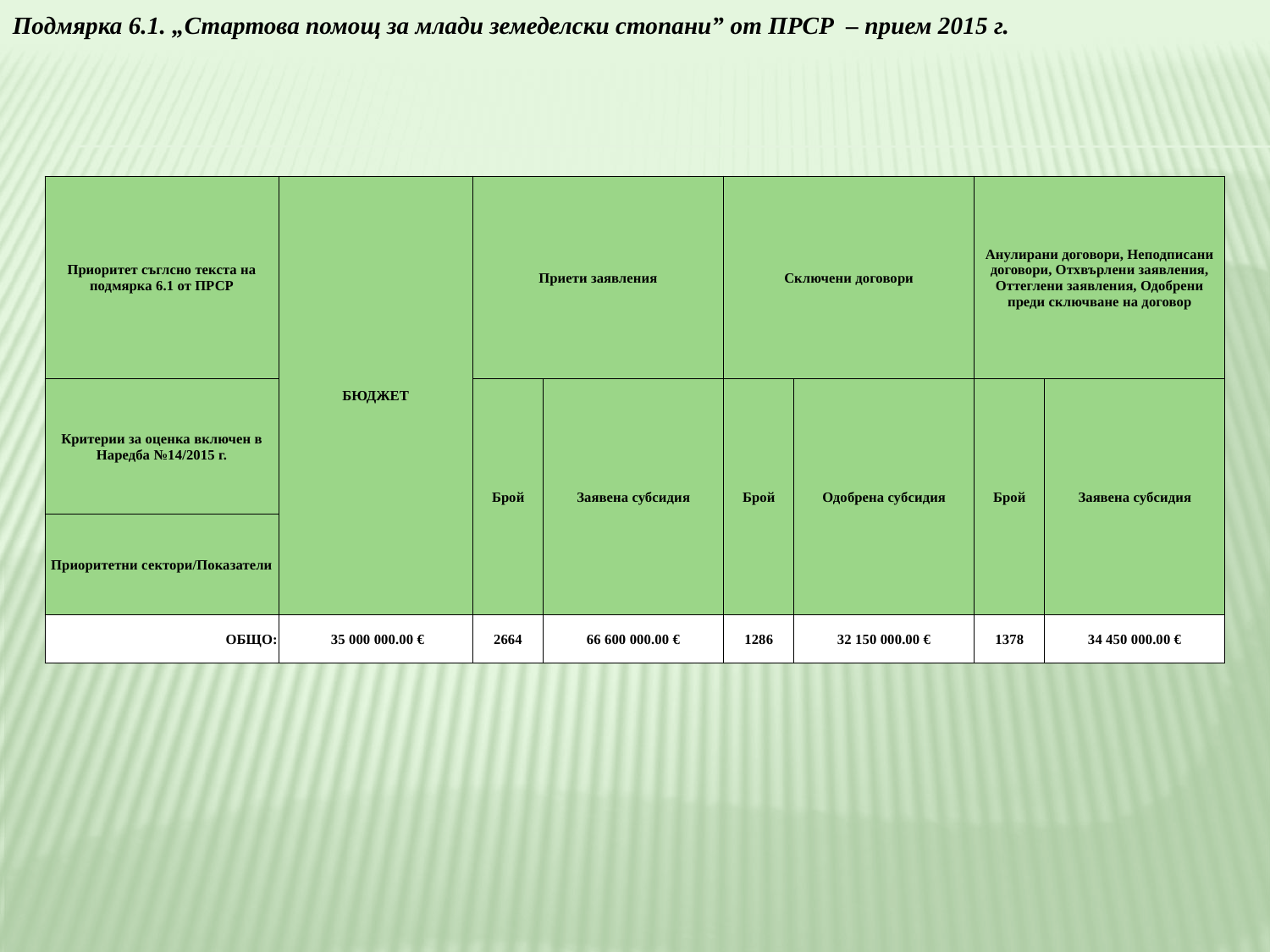

Подмярка 6.1. „Стартова помощ за млади земеделски стопани” от ПРСР  – прием 2015 г.

| Приоритет съглсно текста на подмярка 6.1 от ПРСР | БЮДЖЕТ | Приети заявления |  | Сключени договори |  | Анулирани договори, Неподписани договори, Отхвърлени заявления, Оттеглени заявления, Одобрени преди сключване на договор |  |
| --- | --- | --- | --- | --- | --- | --- | --- |
| Критерии за оценка включен в Наредба №14/2015 г. |  | Брой | Заявена субсидия | Брой | Одобрена субсидия | Брой | Заявена субсидия |
| Приоритетни сектори/Показатели |  |  |  |  |  |  |  |
| ОБЩО: | 35 000 000.00 € | 2664 | 66 600 000.00 € | 1286 | 32 150 000.00 € | 1378 | 34 450 000.00 € |